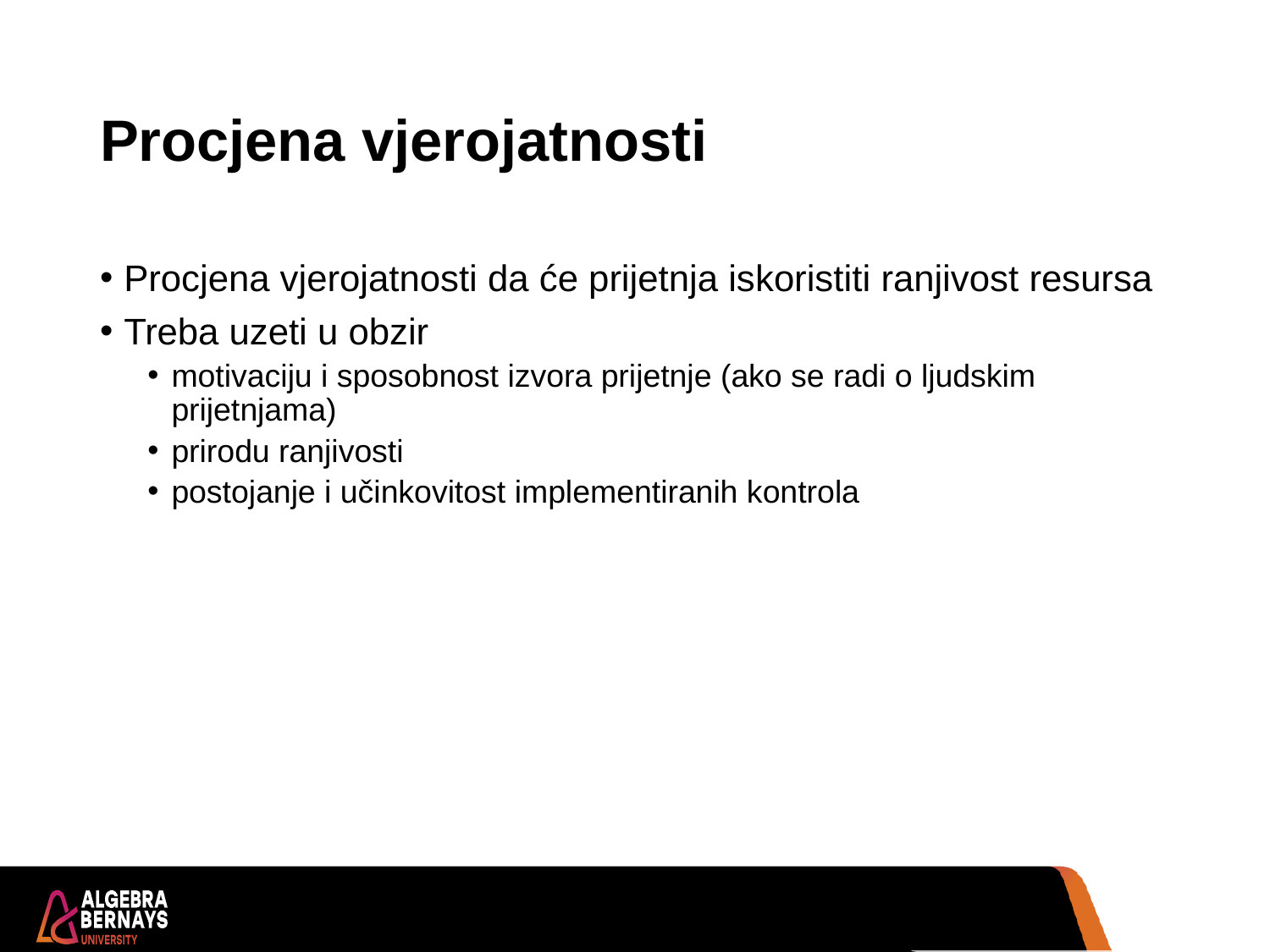

# Procjena vjerojatnosti
Procjena vjerojatnosti da će prijetnja iskoristiti ranjivost resursa
Treba uzeti u obzir
motivaciju i sposobnost izvora prijetnje (ako se radi o ljudskim prijetnjama)
prirodu ranjivosti
postojanje i učinkovitost implementiranih kontrola